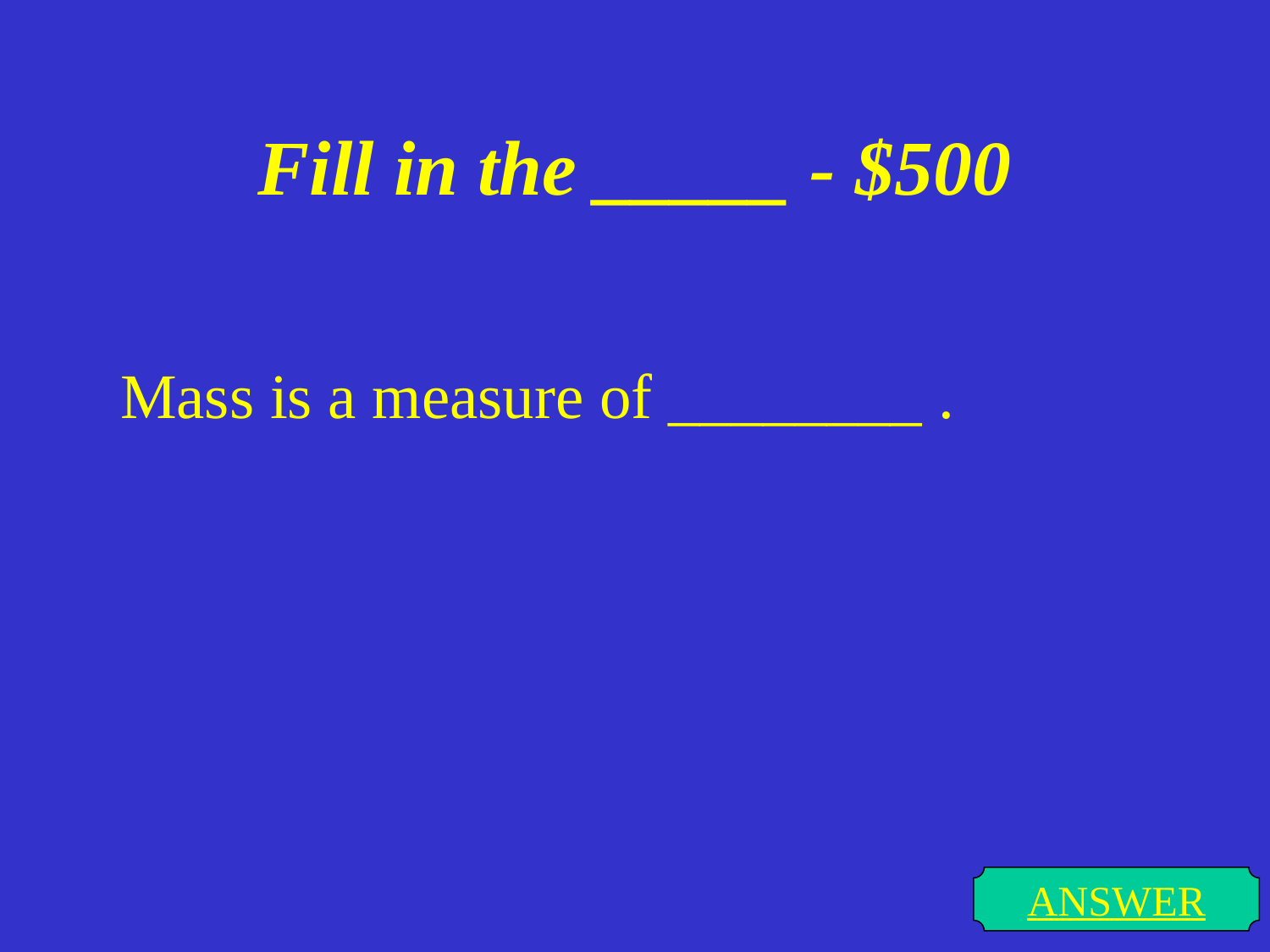

# Fill in the _____ - $500
Mass is a measure of ________ .

ANSWER